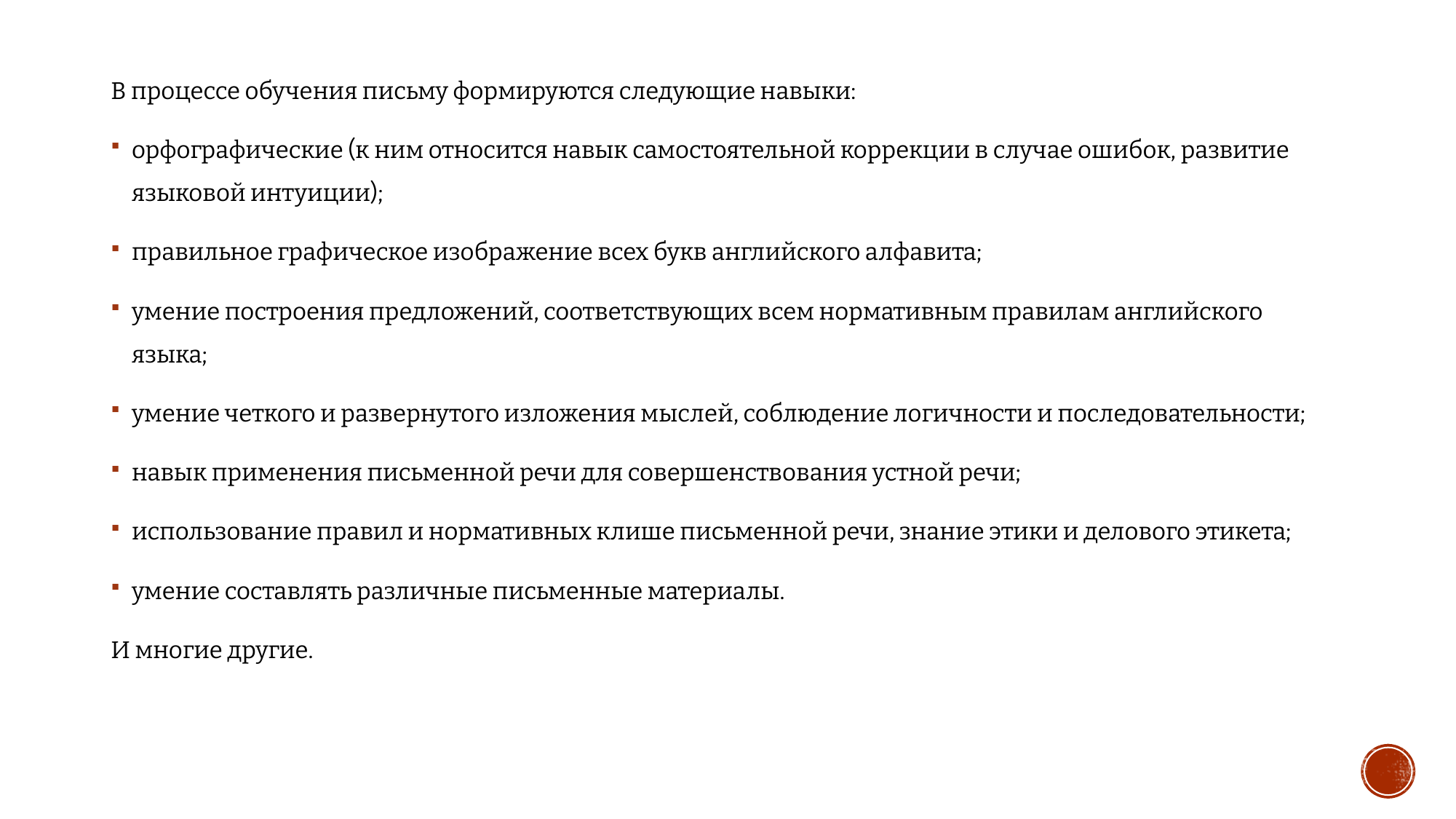

В процессе обучения письму формируются следующие навыки:
орфографические (к ним относится навык самостоятельной коррекции в случае ошибок, развитие языковой интуиции);
правильное графическое изображение всех букв английского алфавита;
умение построения предложений, соответствующих всем нормативным правилам английского языка;
умение четкого и развернутого изложения мыслей, соблюдение логичности и последовательности;
навык применения письменной речи для совершенствования устной речи;
использование правил и нормативных клише письменной речи, знание этики и делового этикета;
умение составлять различные письменные материалы.
И многие другие.